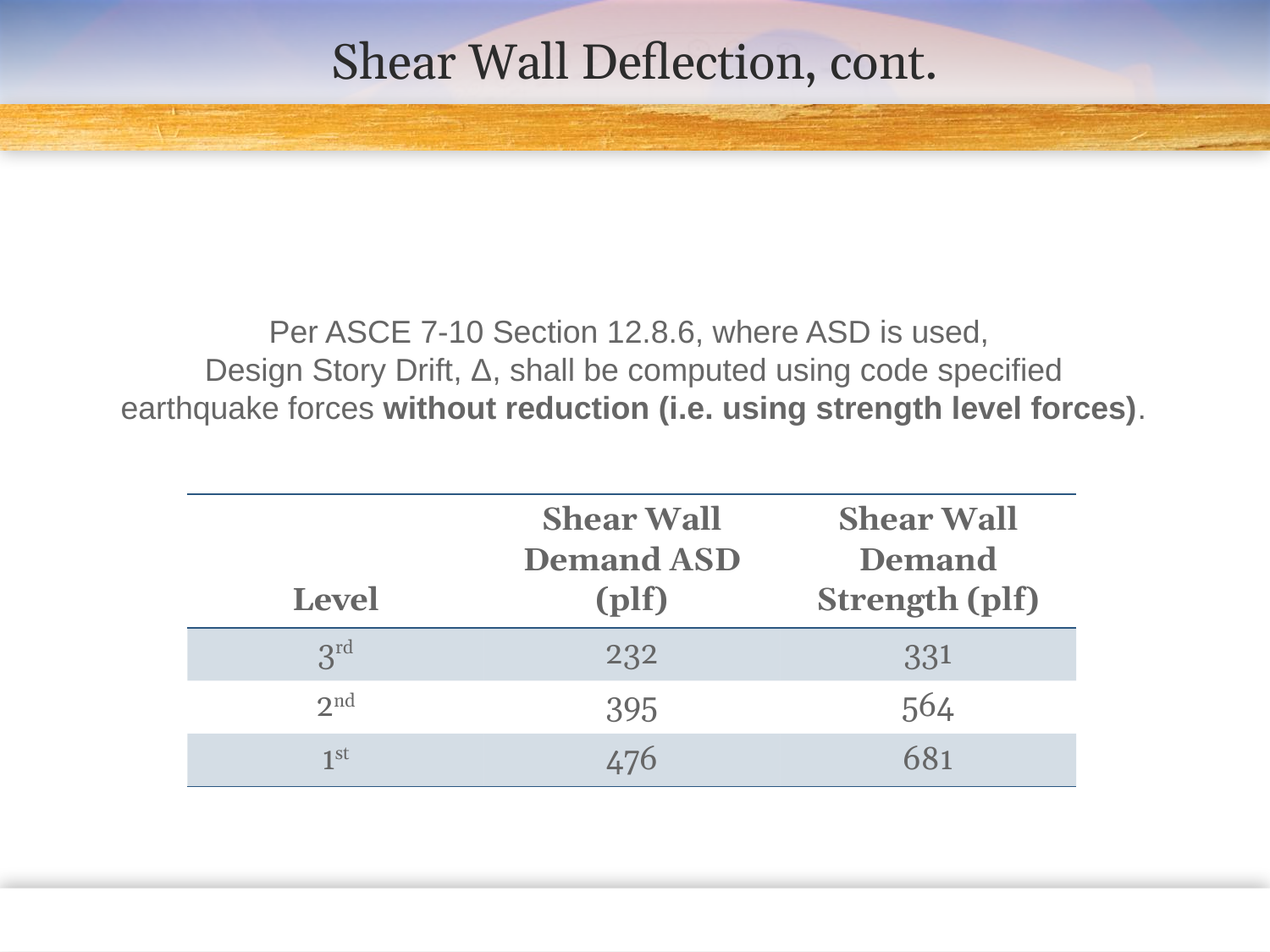

# Shear Wall Deflection, cont.
Per ASCE 7-10 Section 12.8.6, where ASD is used,
Design Story Drift, Δ, shall be computed using code specified
earthquake forces without reduction (i.e. using strength level forces).
| Level | Shear Wall Demand ASD (plf) | Shear Wall Demand Strength (plf) |
| --- | --- | --- |
| 3rd | 232 | 331 |
| 2nd | 395 | 564 |
| 1st | 476 | 681 |